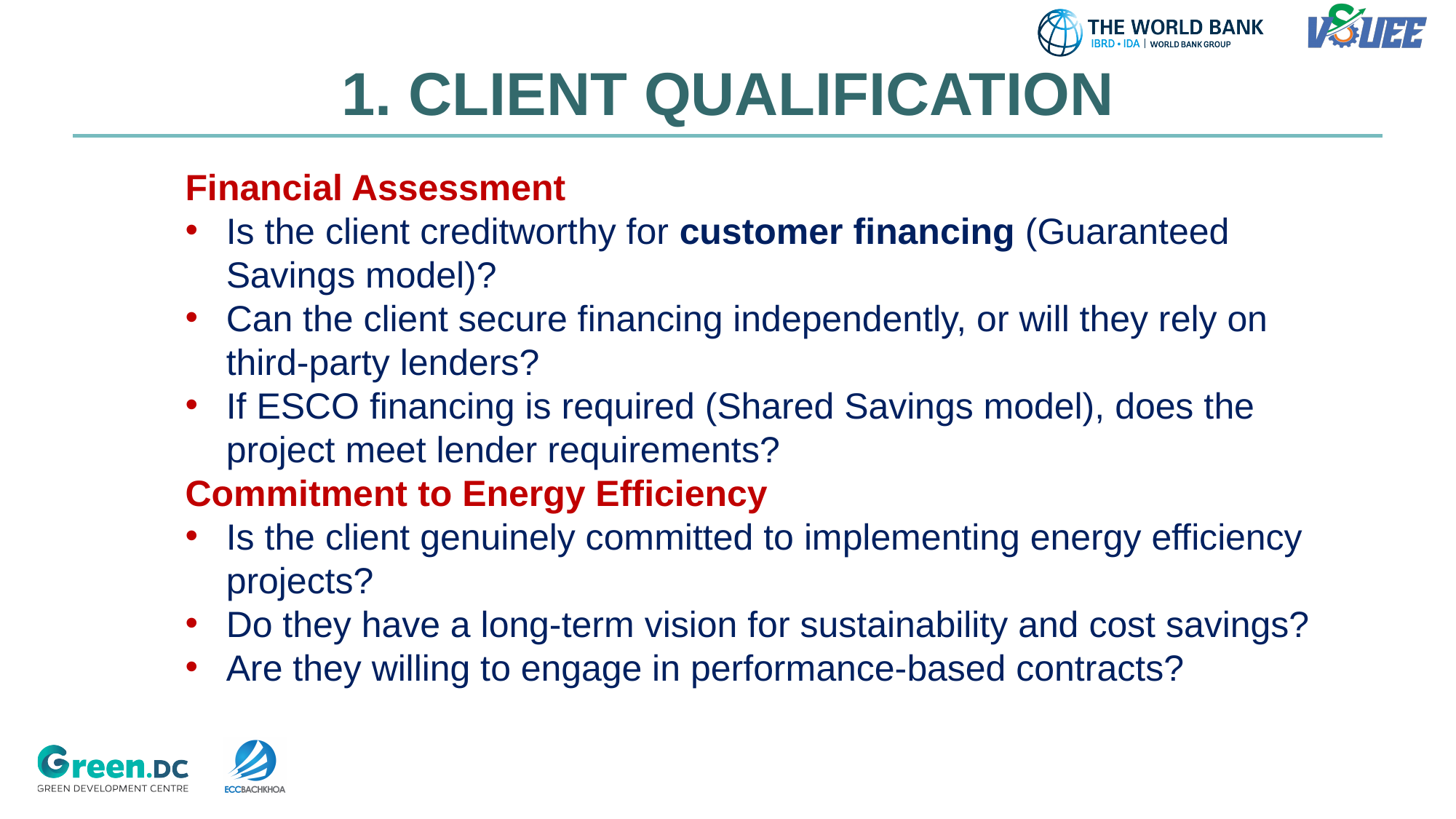

# 1. CLIENT QUALIFICATION
Financial Assessment
Is the client creditworthy for customer financing (Guaranteed Savings model)?
Can the client secure financing independently, or will they rely on third-party lenders?
If ESCO financing is required (Shared Savings model), does the project meet lender requirements?
Commitment to Energy Efficiency
Is the client genuinely committed to implementing energy efficiency projects?
Do they have a long-term vision for sustainability and cost savings?
Are they willing to engage in performance-based contracts?